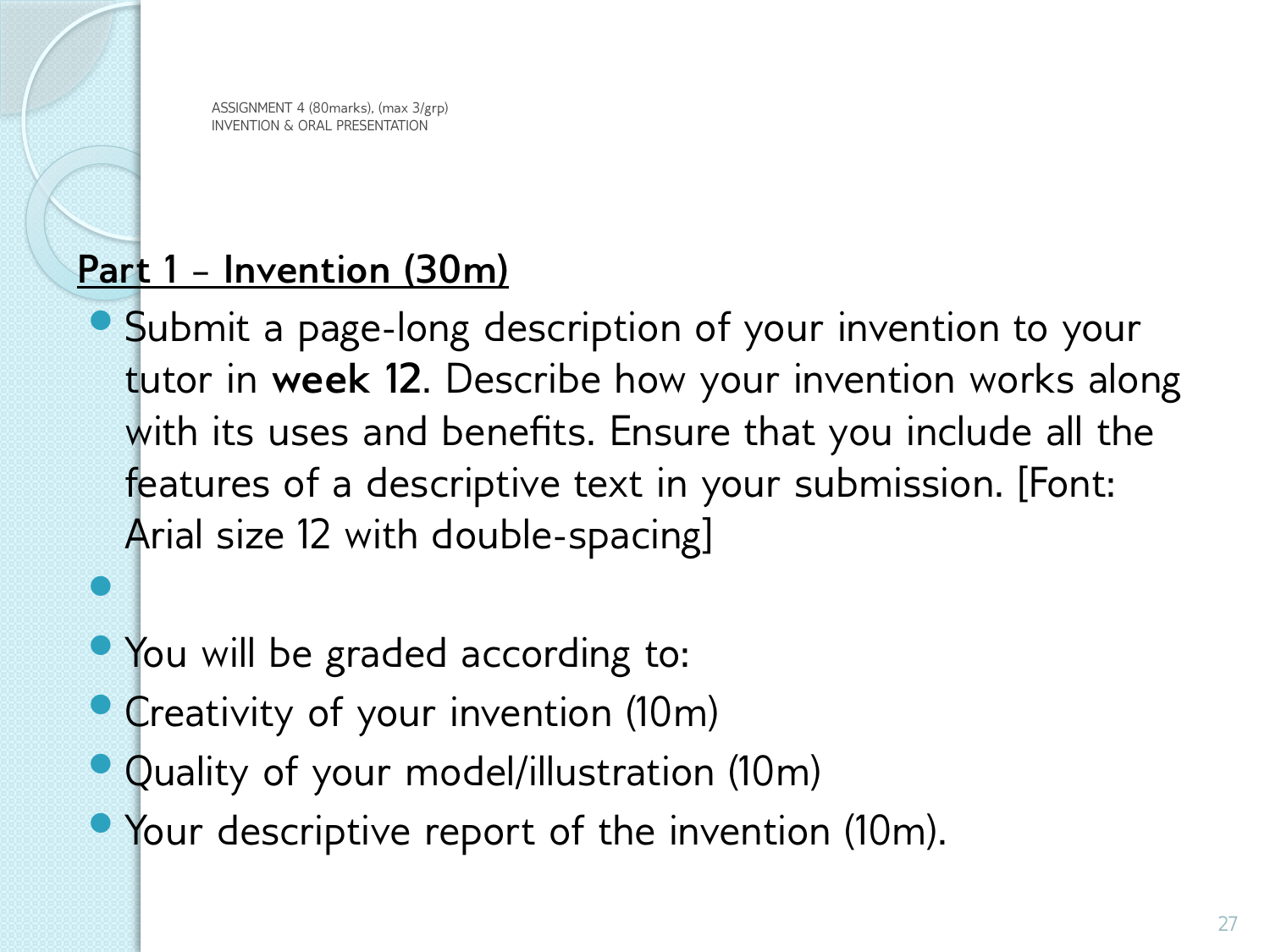

# ASSIGNMENT 4 (80marks), (max 3/grp) INVENTION & ORAL PRESENTATION
Part 1 – Invention (30m)
Submit a page-long description of your invention to your tutor in week 12. Describe how your invention works along with its uses and benefits. Ensure that you include all the features of a descriptive text in your submission. [Font: Arial size 12 with double-spacing]

You will be graded according to:
Creativity of your invention (10m)
Quality of your model/illustration (10m)
Your descriptive report of the invention (10m).
27